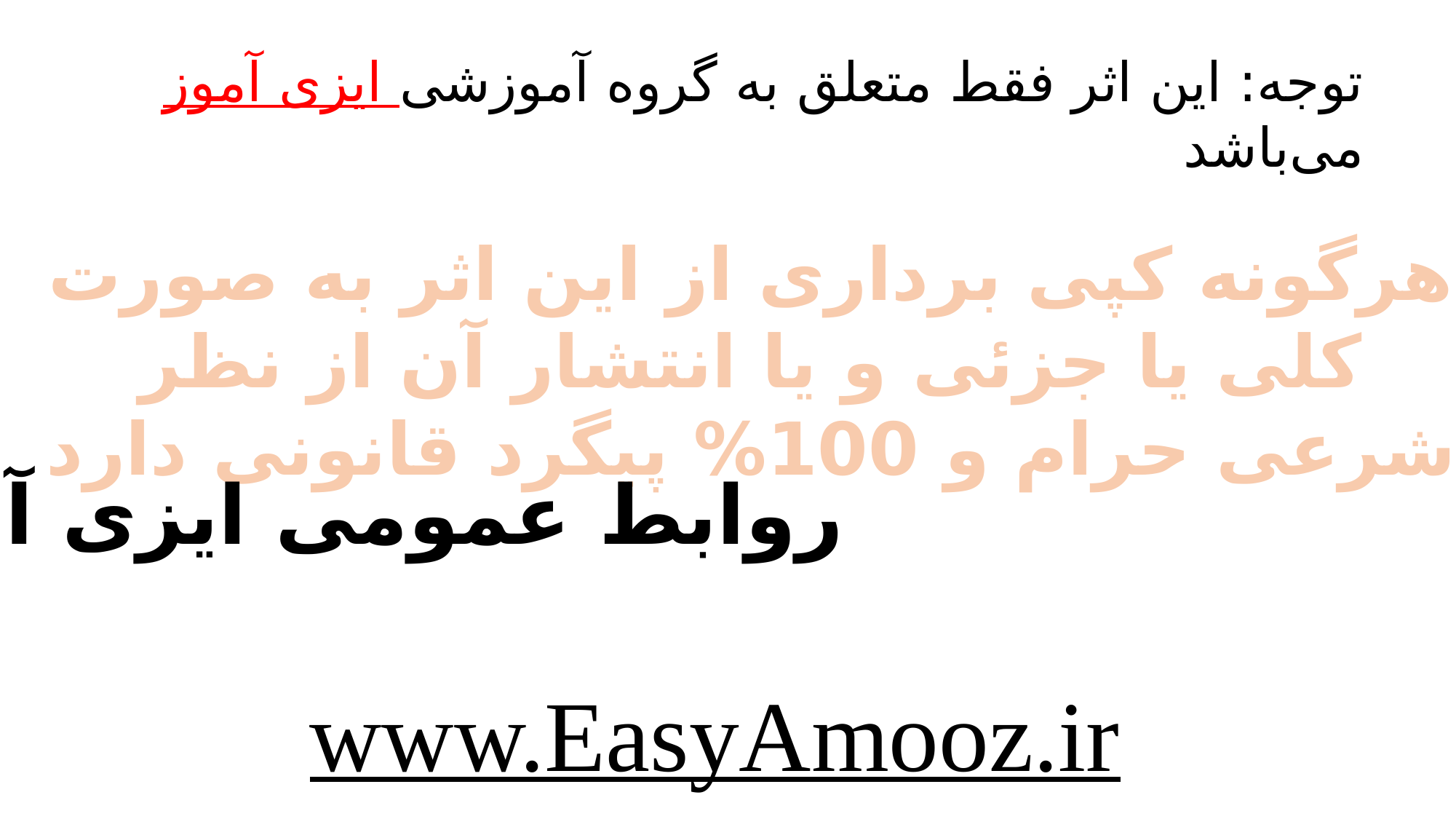

توجه: این اثر فقط متعلق به گروه آموزشی ایزی آموز می‌باشد
هرگونه کپی برداری از این اثر به صورت کلی یا جزئی و یا انتشار آن از نظر شرعی حرام و 100% پیگرد قانونی دارد
روابط عمومی ایزی آموز
www.EasyAmooz.ir